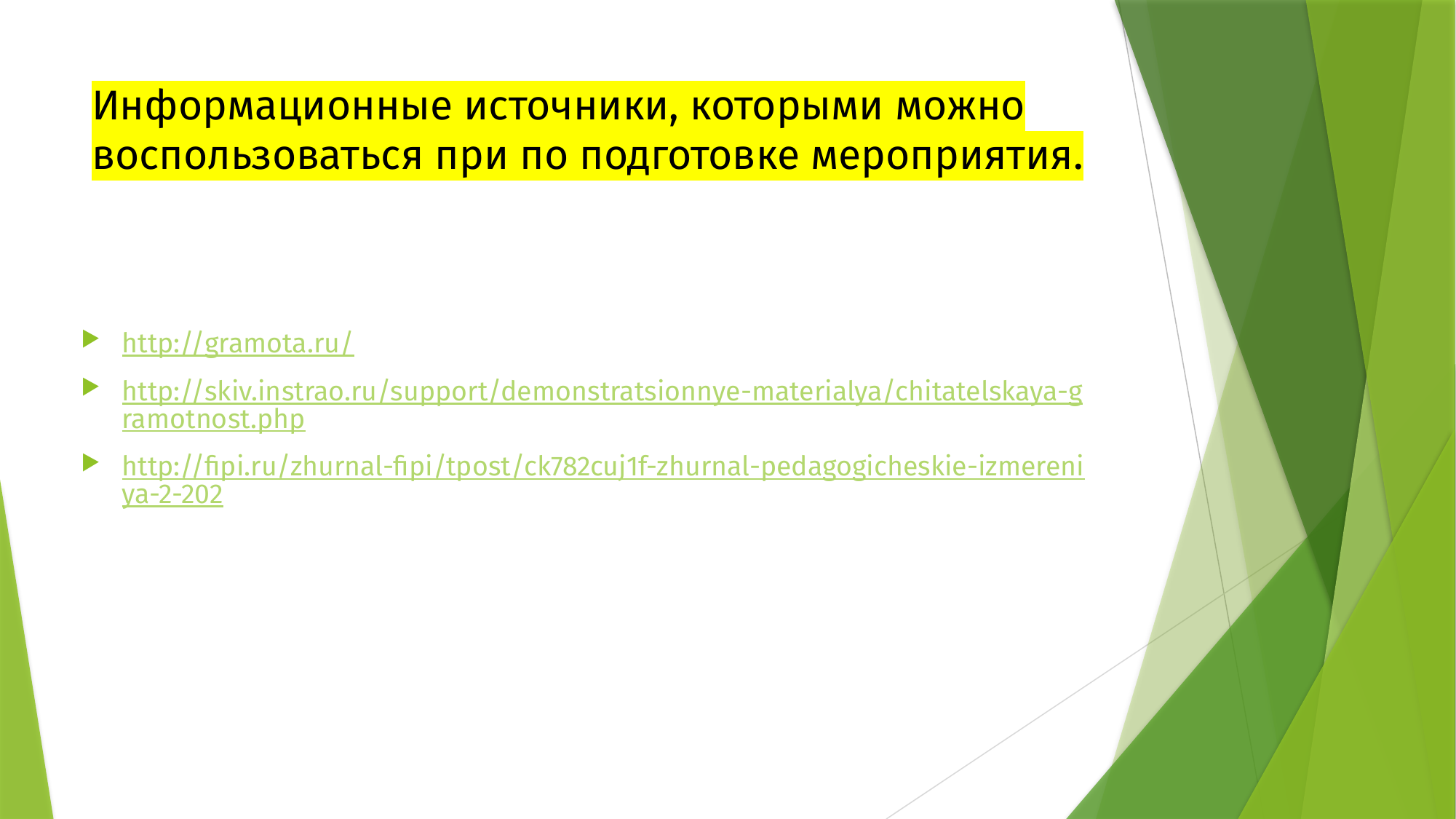

# Информационные источники, которыми можно воспользоваться при по подготовке мероприятия.
http://gramota.ru/
http://skiv.instrao.ru/support/demonstratsionnye-materialya/chitatelskaya-gramotnost.php
http://fipi.ru/zhurnal-fipi/tpost/ck782cuj1f-zhurnal-pedagogicheskie-izmereniya-2-202